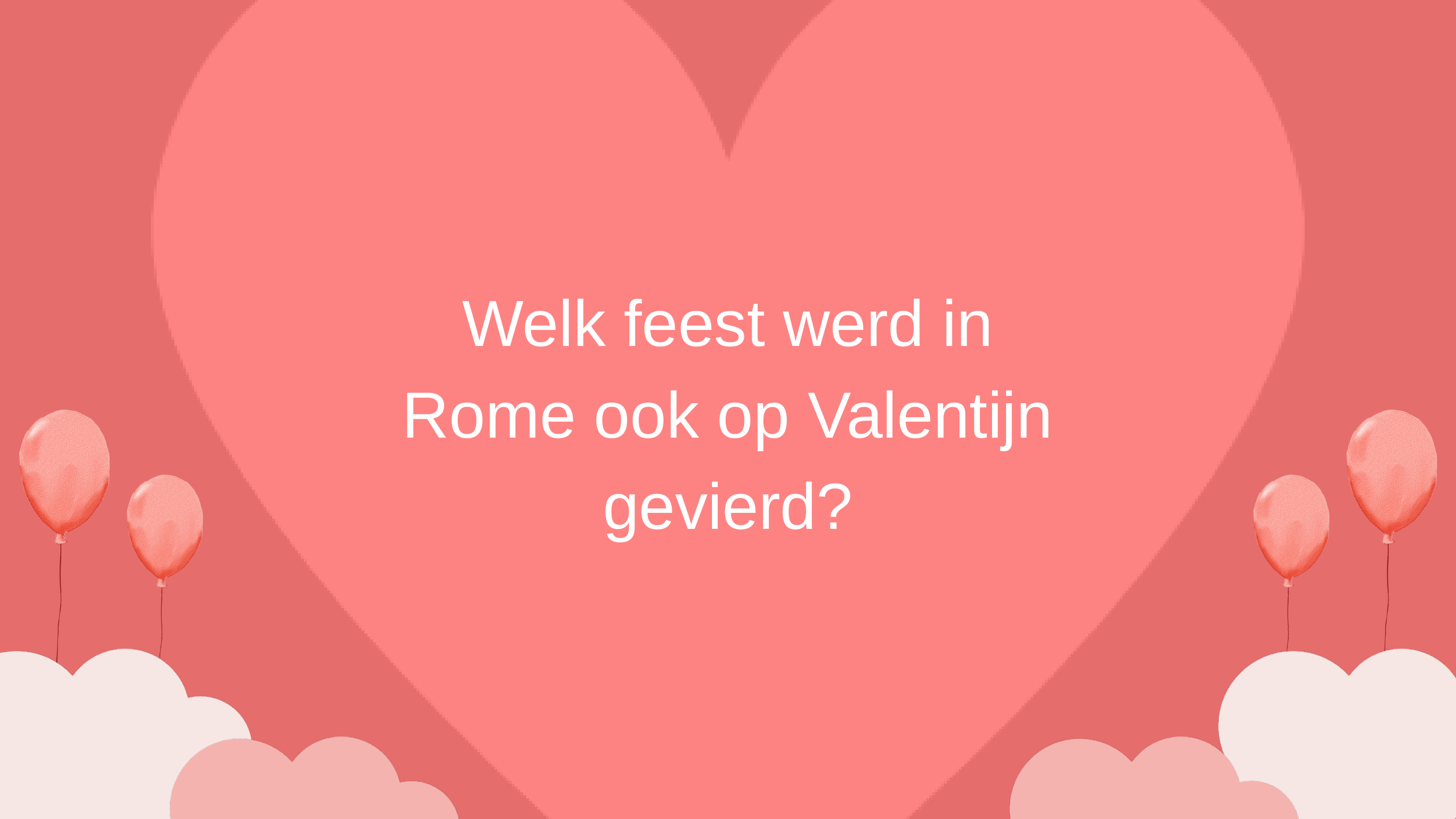

Welk feest werd in Rome ook op Valentijn gevierd?